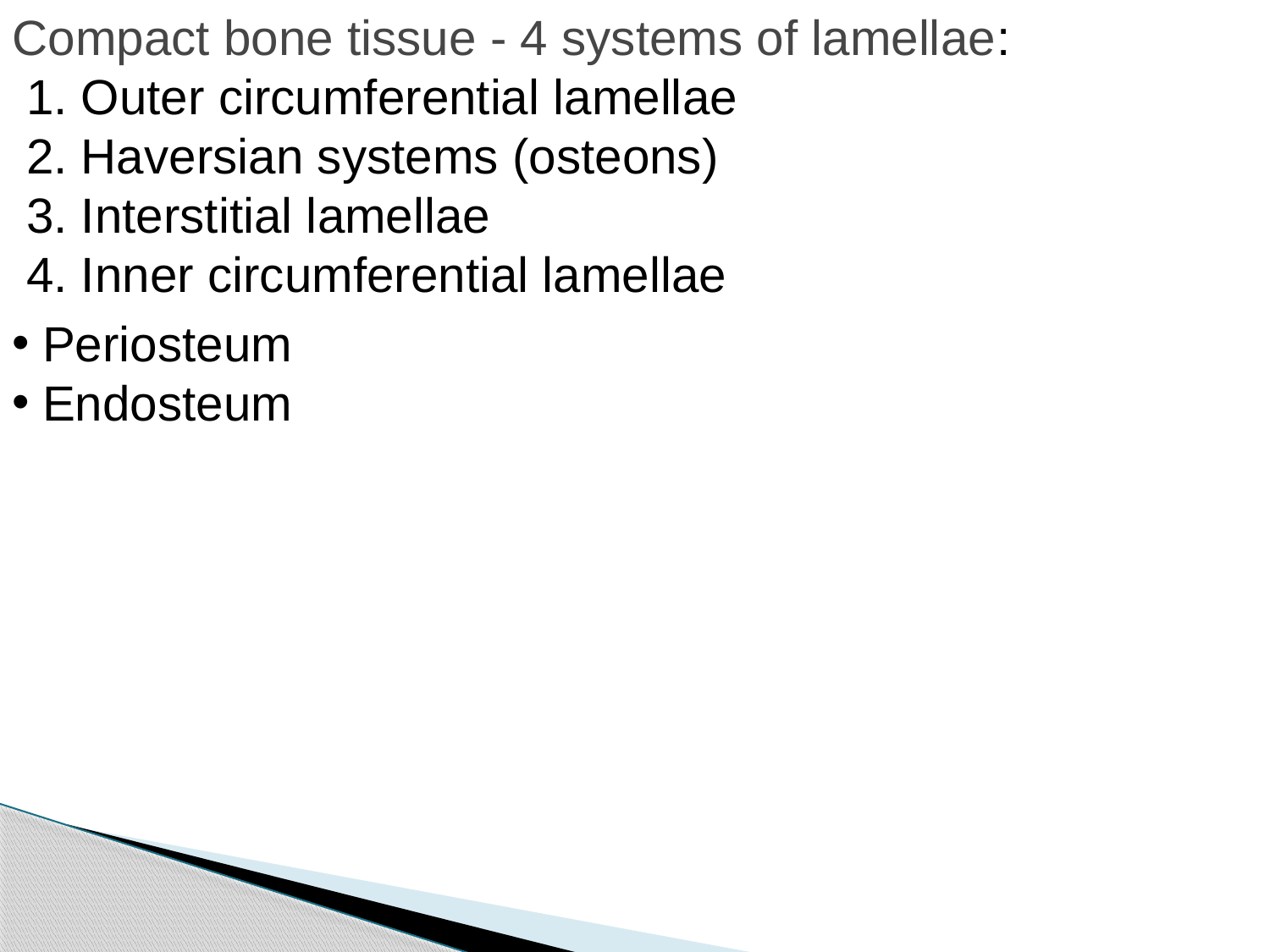

Compact bone tissue - 4 systems of lamellae:
 1. Outer circumferential lamellae
 2. Haversian systems (osteons)
 3. Interstitial lamellae
 4. Inner circumferential lamellae

Periosteum
Endosteum